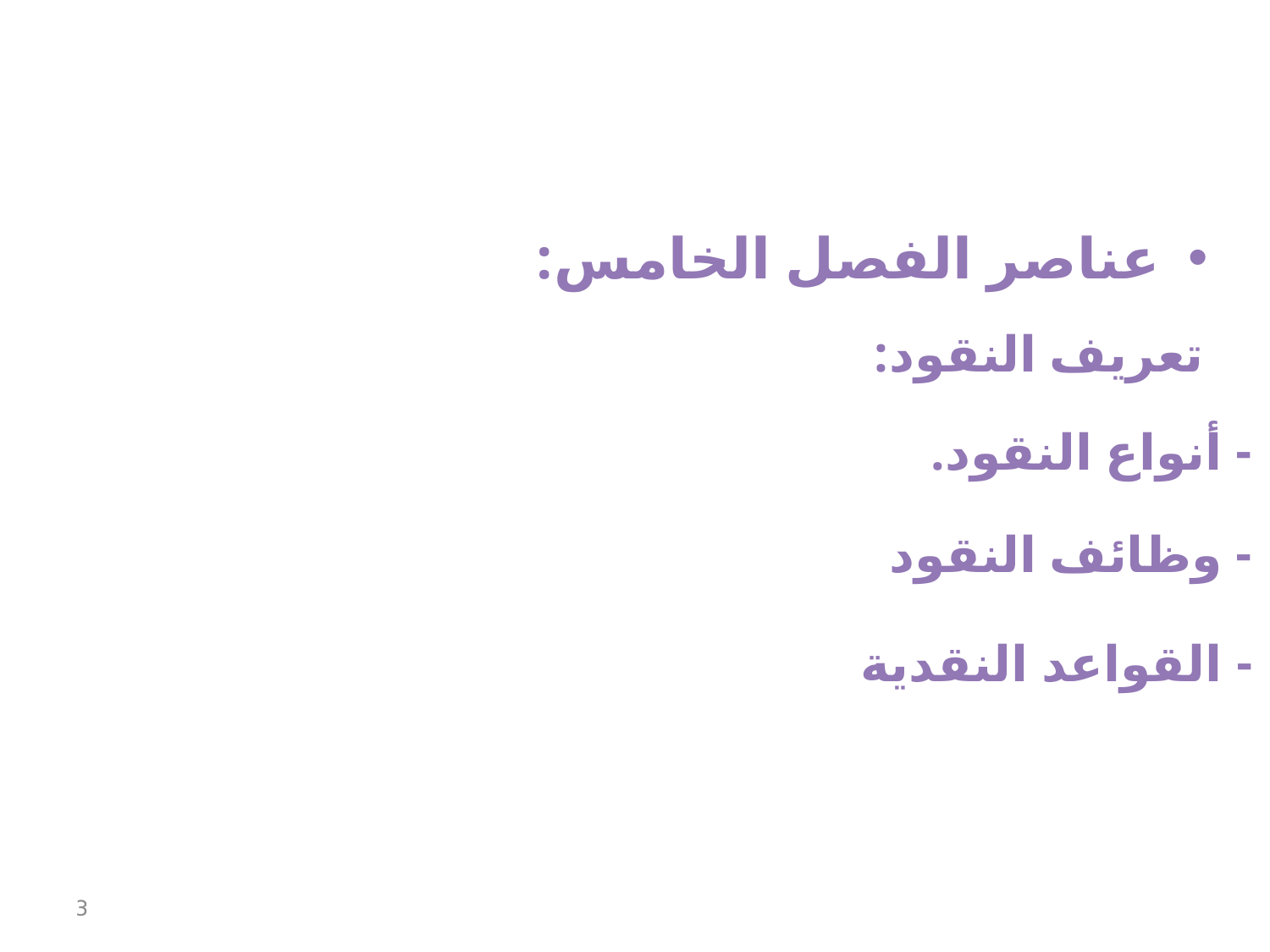

عناصر الفصل الخامس:
 تعريف النقود:

	- أنواع النقود.
	- وظائف النقود
	- القواعد النقدية
3